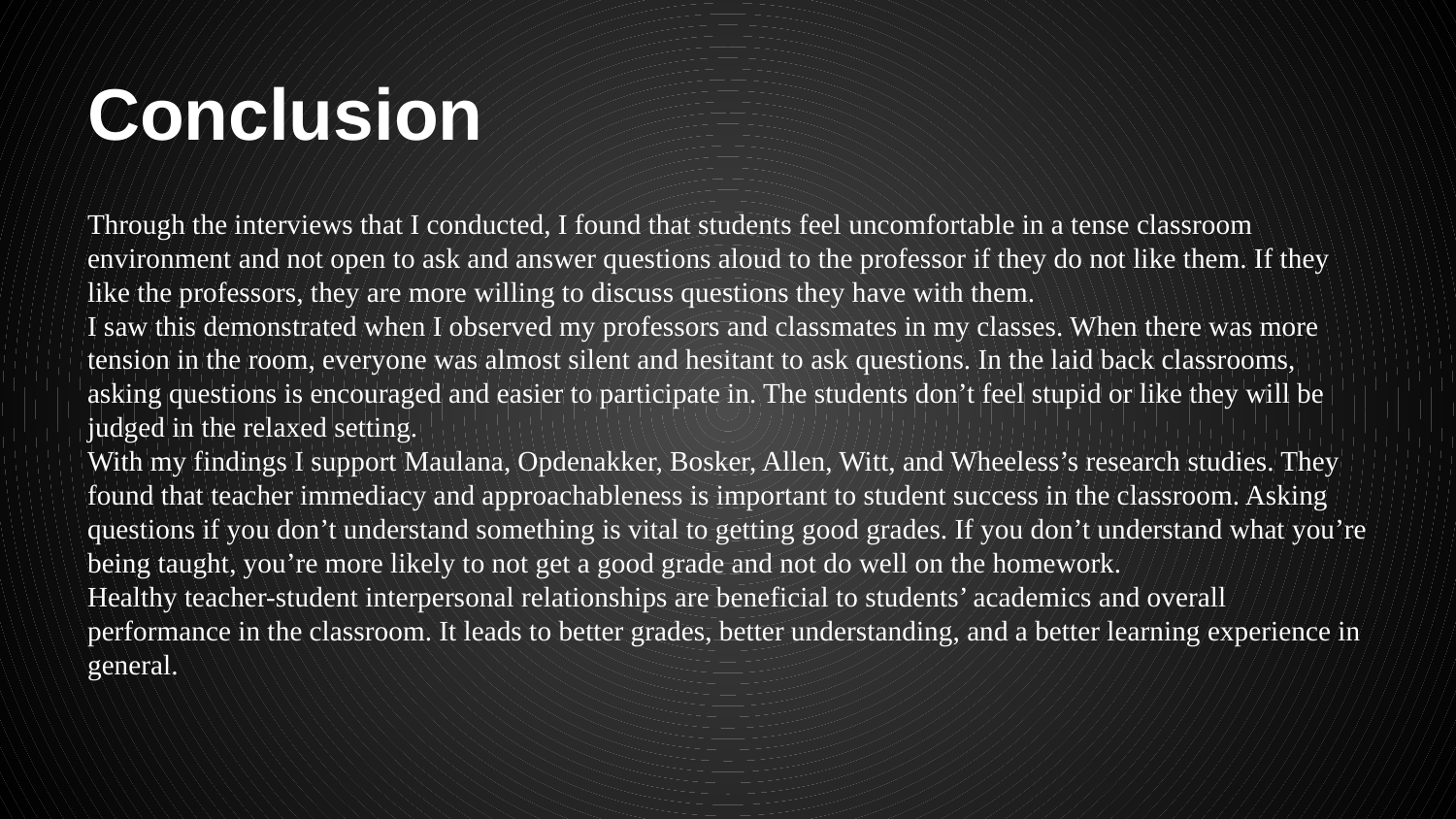

# Conclusion
Through the interviews that I conducted, I found that students feel uncomfortable in a tense classroom environment and not open to ask and answer questions aloud to the professor if they do not like them. If they like the professors, they are more willing to discuss questions they have with them.
I saw this demonstrated when I observed my professors and classmates in my classes. When there was more tension in the room, everyone was almost silent and hesitant to ask questions. In the laid back classrooms, asking questions is encouraged and easier to participate in. The students don’t feel stupid or like they will be judged in the relaxed setting.
With my findings I support Maulana, Opdenakker, Bosker, Allen, Witt, and Wheeless’s research studies. They found that teacher immediacy and approachableness is important to student success in the classroom. Asking questions if you don’t understand something is vital to getting good grades. If you don’t understand what you’re being taught, you’re more likely to not get a good grade and not do well on the homework.
Healthy teacher-student interpersonal relationships are beneficial to students’ academics and overall performance in the classroom. It leads to better grades, better understanding, and a better learning experience in general.